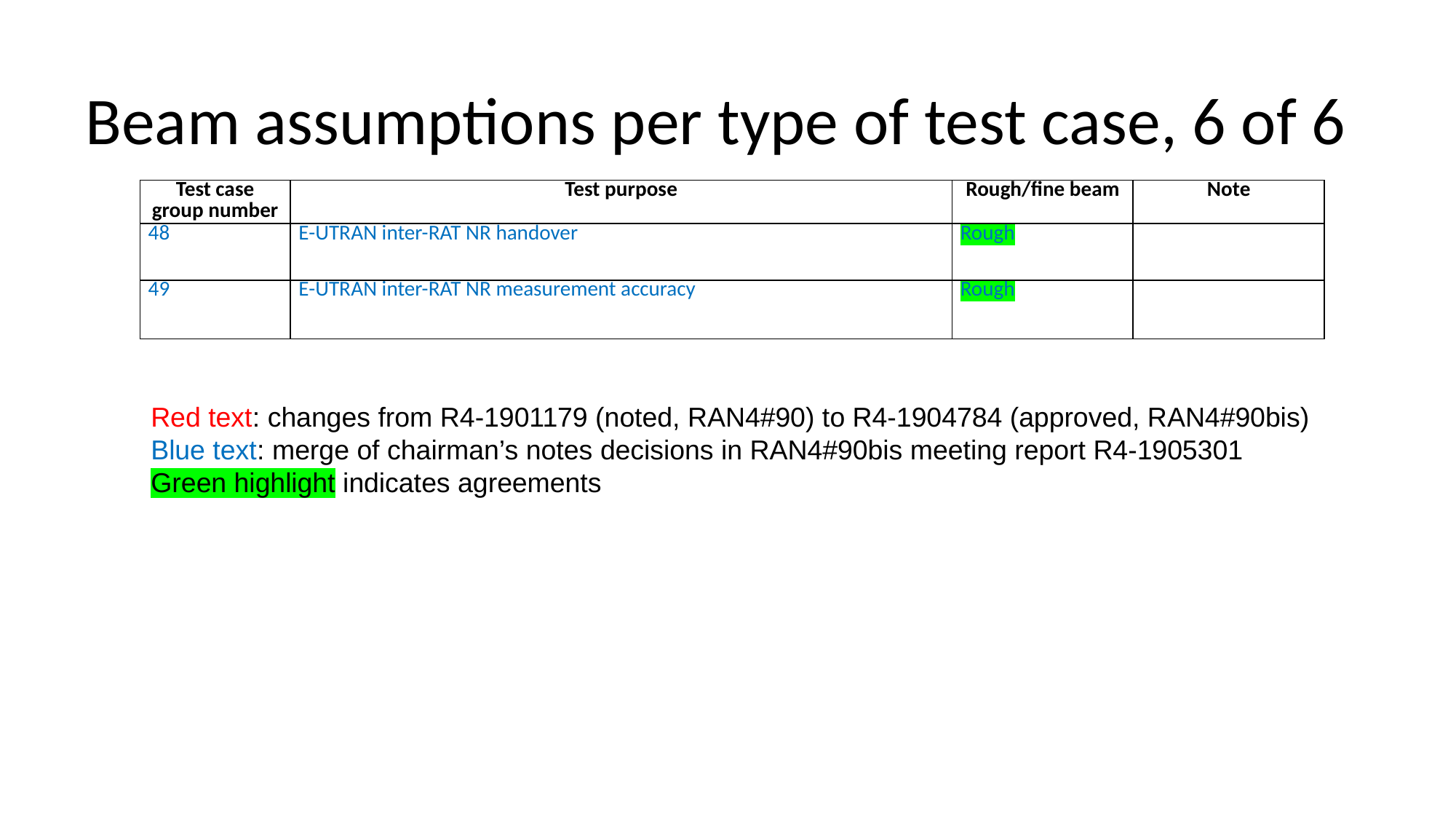

# Beam assumptions per type of test case, 6 of 6
| Test case group number | Test purpose | Rough/fine beam | Note |
| --- | --- | --- | --- |
| 48 | E-UTRAN inter-RAT NR handover | Rough |  |
| 49 | E-UTRAN inter-RAT NR measurement accuracy | Rough |  |
Red text: changes from R4-1901179 (noted, RAN4#90) to R4-1904784 (approved, RAN4#90bis)
Blue text: merge of chairman’s notes decisions in RAN4#90bis meeting report R4-1905301
Green highlight indicates agreements